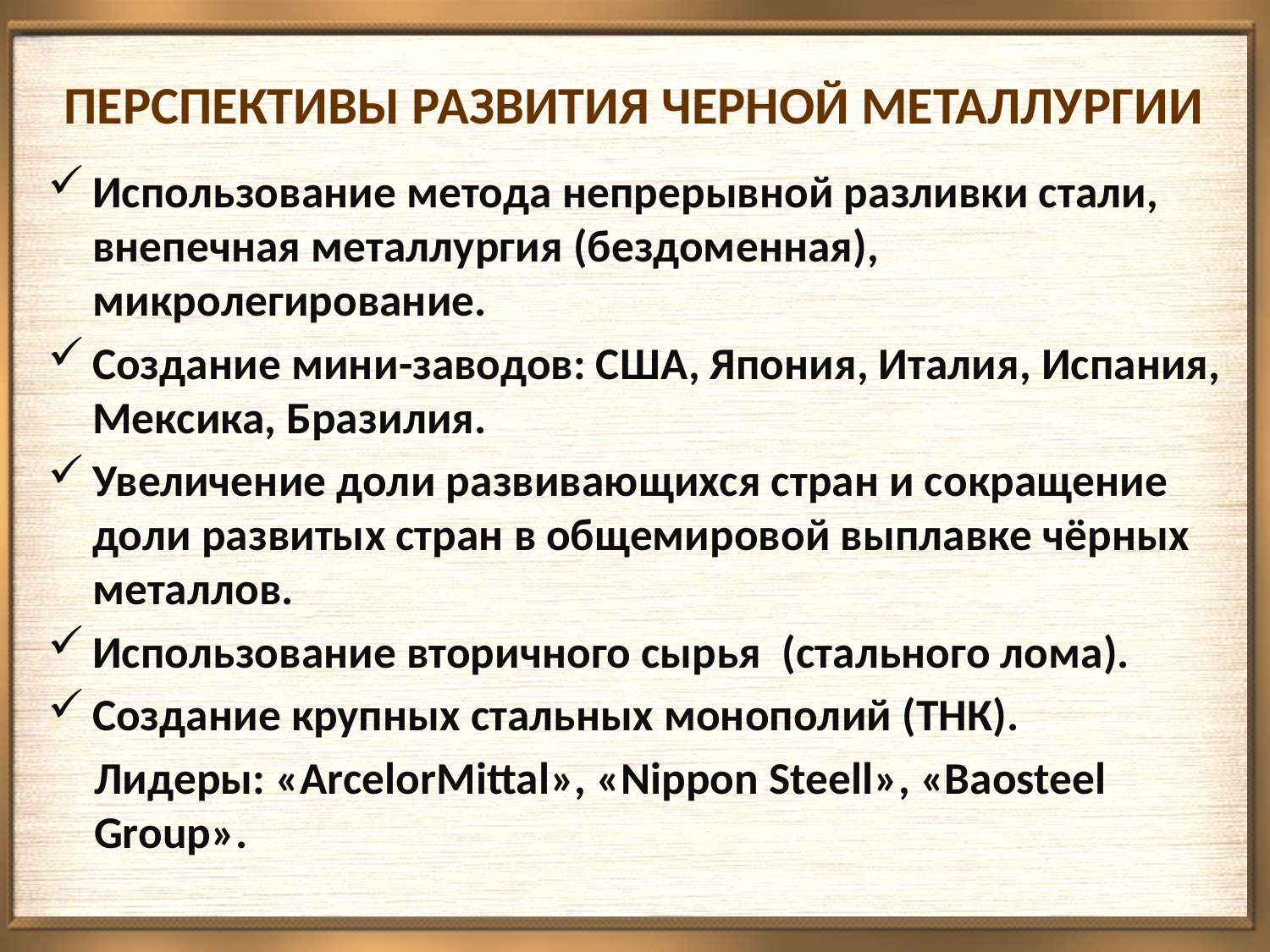

# ПЕРСПЕКТИВЫ РАЗВИТИЯ ЧЕРНОЙ МЕТАЛЛУРГИИ
Использование метода непрерывной разливки стали, внепечная металлургия (бездоменная),  микролегирование.
Создание мини-заводов: США, Япония, Италия, Испания, Мексика, Бразилия.
Увеличение доли развивающихся стран и сокращение доли развитых стран в общемировой выплавке чёрных металлов.
Использование вторичного сырья  (стального лома).
Создание крупных стальных монополий (ТНК).
Лидеры: «ArcelorMittal», «Nippon Steell», «Baosteel Group».